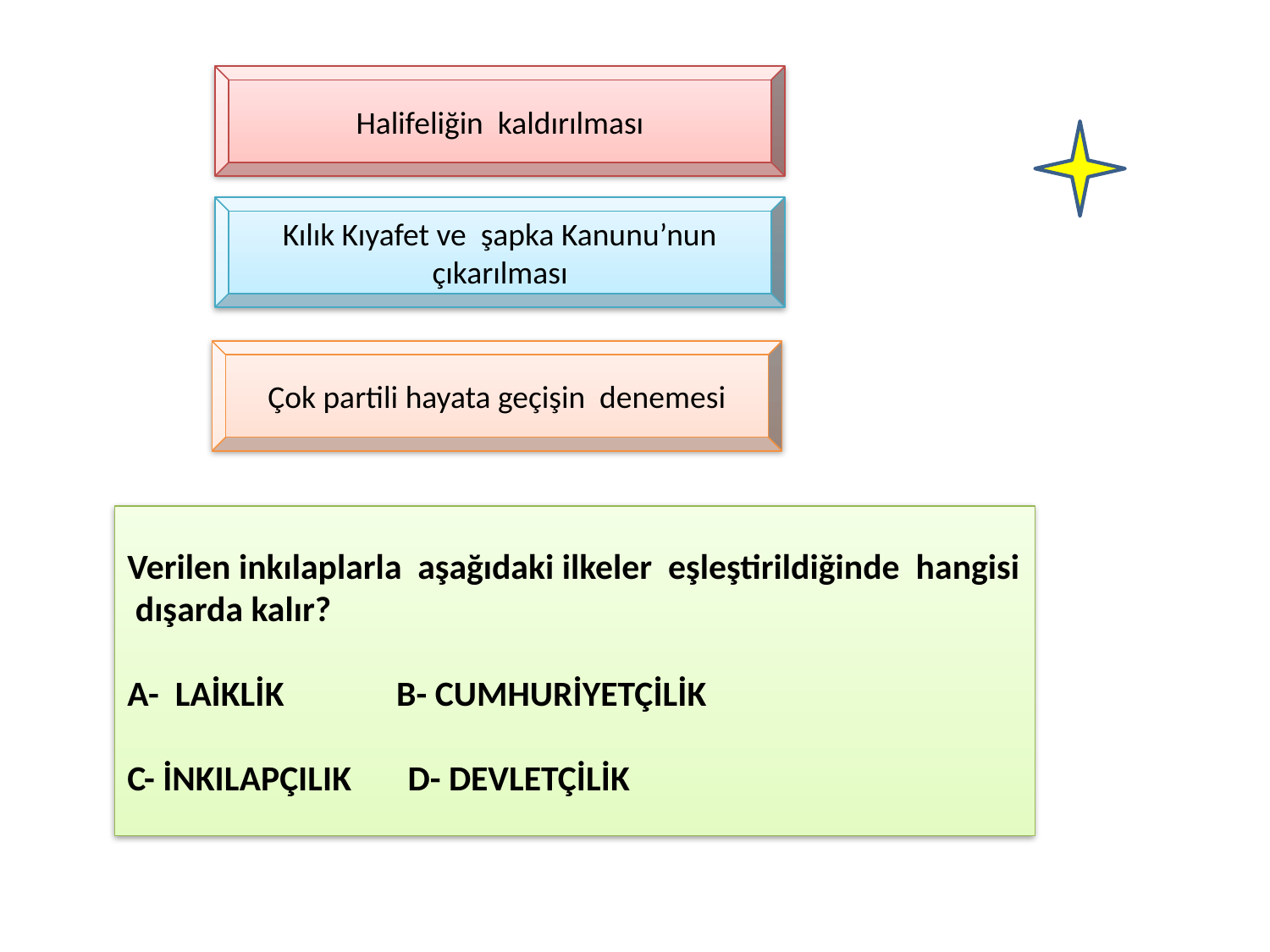

Halifeliğin  kaldırılması

Kılık Kıyafet ve  şapka Kanunu’nun çıkarılması
Çok partili hayata geçişin  denemesi
Verilen inkılaplarla  aşağıdaki ilkeler  eşleştirildiğinde  hangisi  dışarda kalır?

A-  LAİKLİK              B- CUMHURİYETÇİLİK

C- İNKILAPÇILIK       D- DEVLETÇİLİK